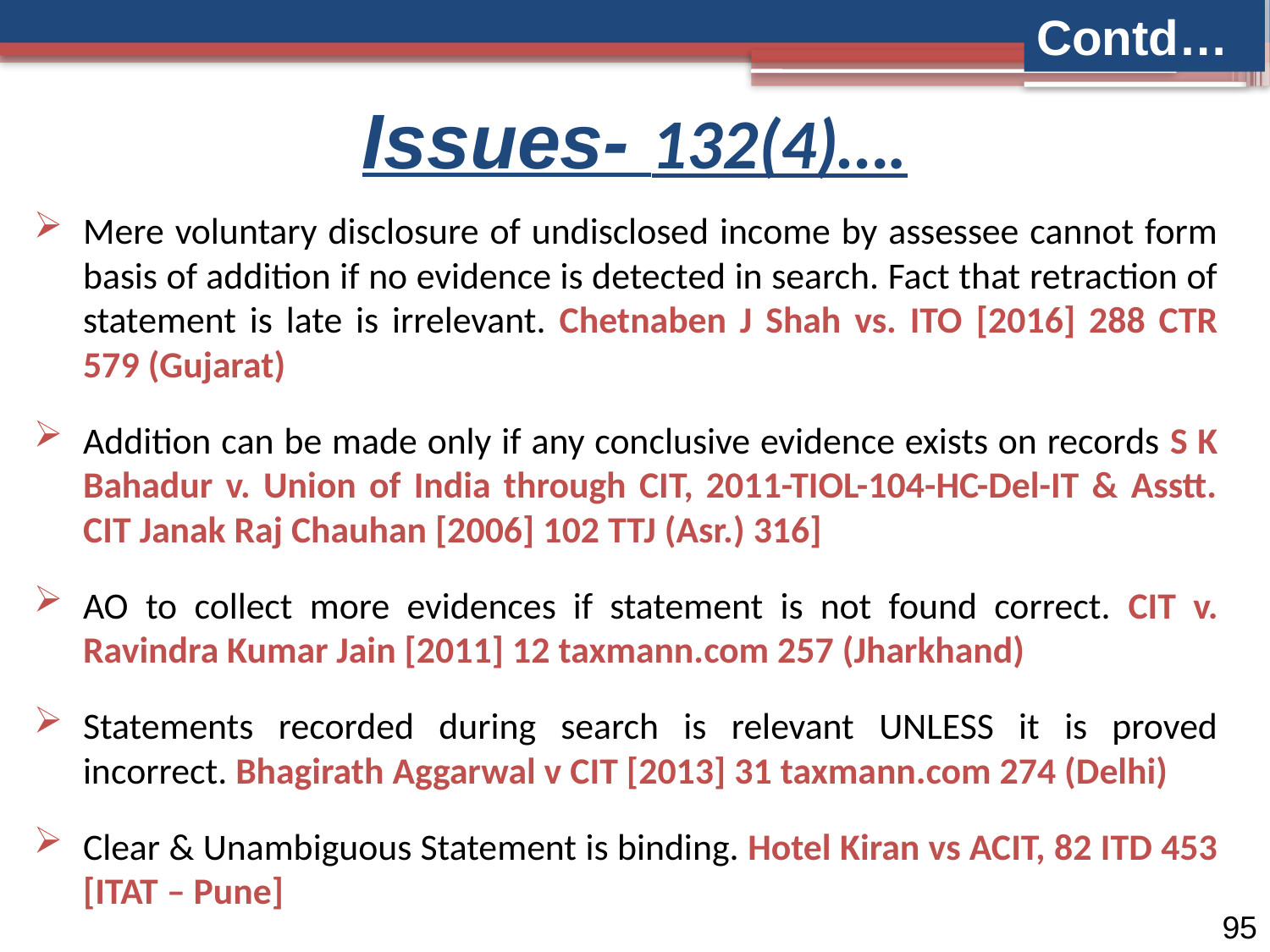

Contd…
Issues- 132(4)….
Mere voluntary disclosure of undisclosed income by assessee cannot form basis of addition if no evidence is detected in search. Fact that retraction of statement is late is irrelevant. Chetnaben J Shah vs. ITO [2016] 288 CTR 579 (Gujarat)
Addition can be made only if any conclusive evidence exists on records S K Bahadur v. Union of India through CIT, 2011-TIOL-104-HC-Del-IT & Asstt. CIT Janak Raj Chauhan [2006] 102 TTJ (Asr.) 316]
AO to collect more evidences if statement is not found correct. CIT v. Ravindra Kumar Jain [2011] 12 taxmann.com 257 (Jharkhand)
Statements recorded during search is relevant UNLESS it is proved incorrect. Bhagirath Aggarwal v CIT [2013] 31 taxmann.com 274 (Delhi)
Clear & Unambiguous Statement is binding. Hotel Kiran vs ACIT, 82 ITD 453 [ITAT – Pune]
95